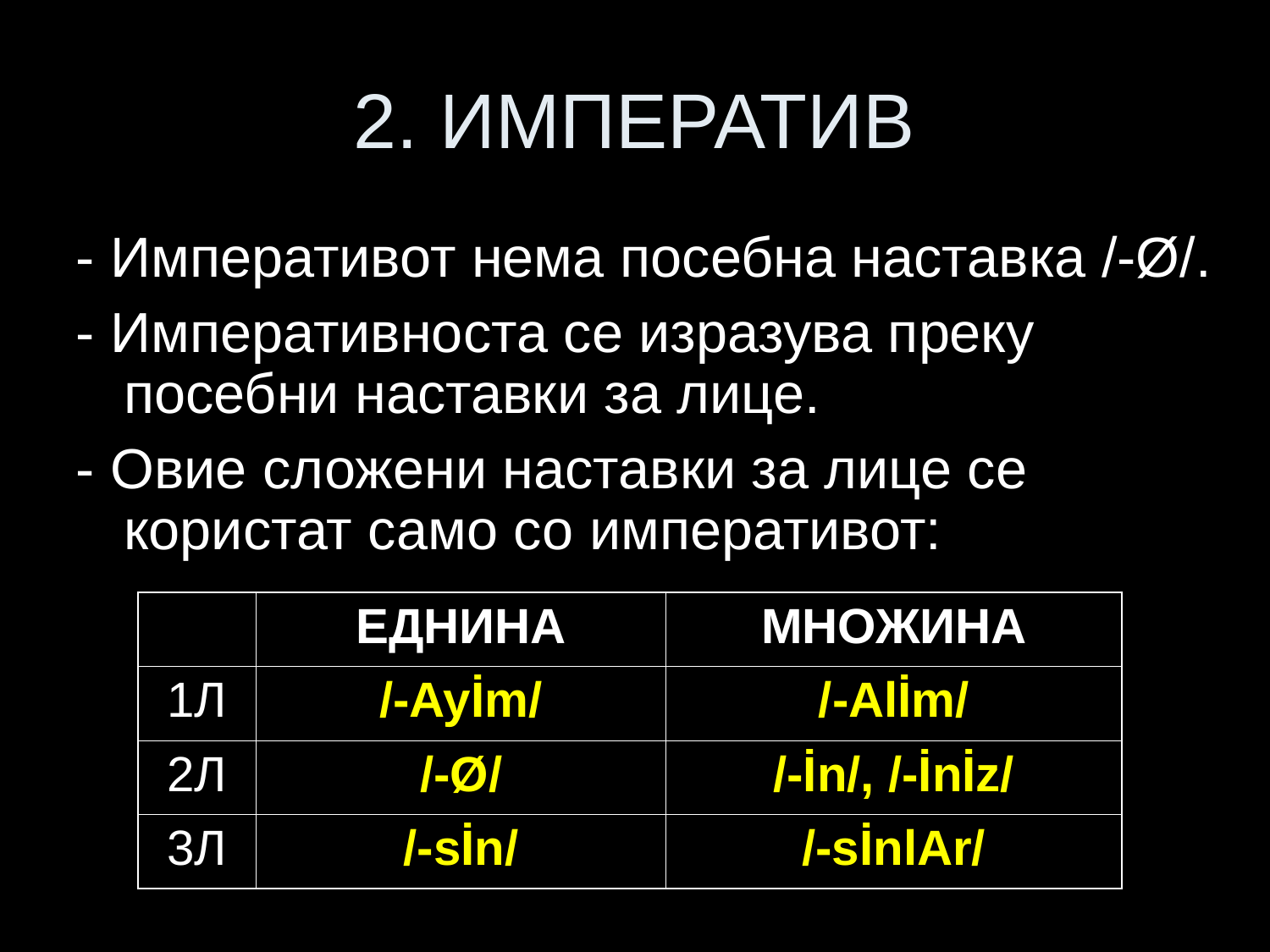

# 2. ИМПЕРАТИВ
- Императивот нема посебна наставка /-Ø/.
- Императивноста се изразува преку посебни наставки за лице.
- Овие сложени наставки за лице се користат само со императивот:
|  | ЕДНИНА | МНОЖИНА |
| --- | --- | --- |
| 1Л | /-Ayİm/ | /-Alİm/ |
| 2Л | /-Ø/ | /-İn/, /-İnİz/ |
| 3Л | /-sİn/ | /-sİnlAr/ |